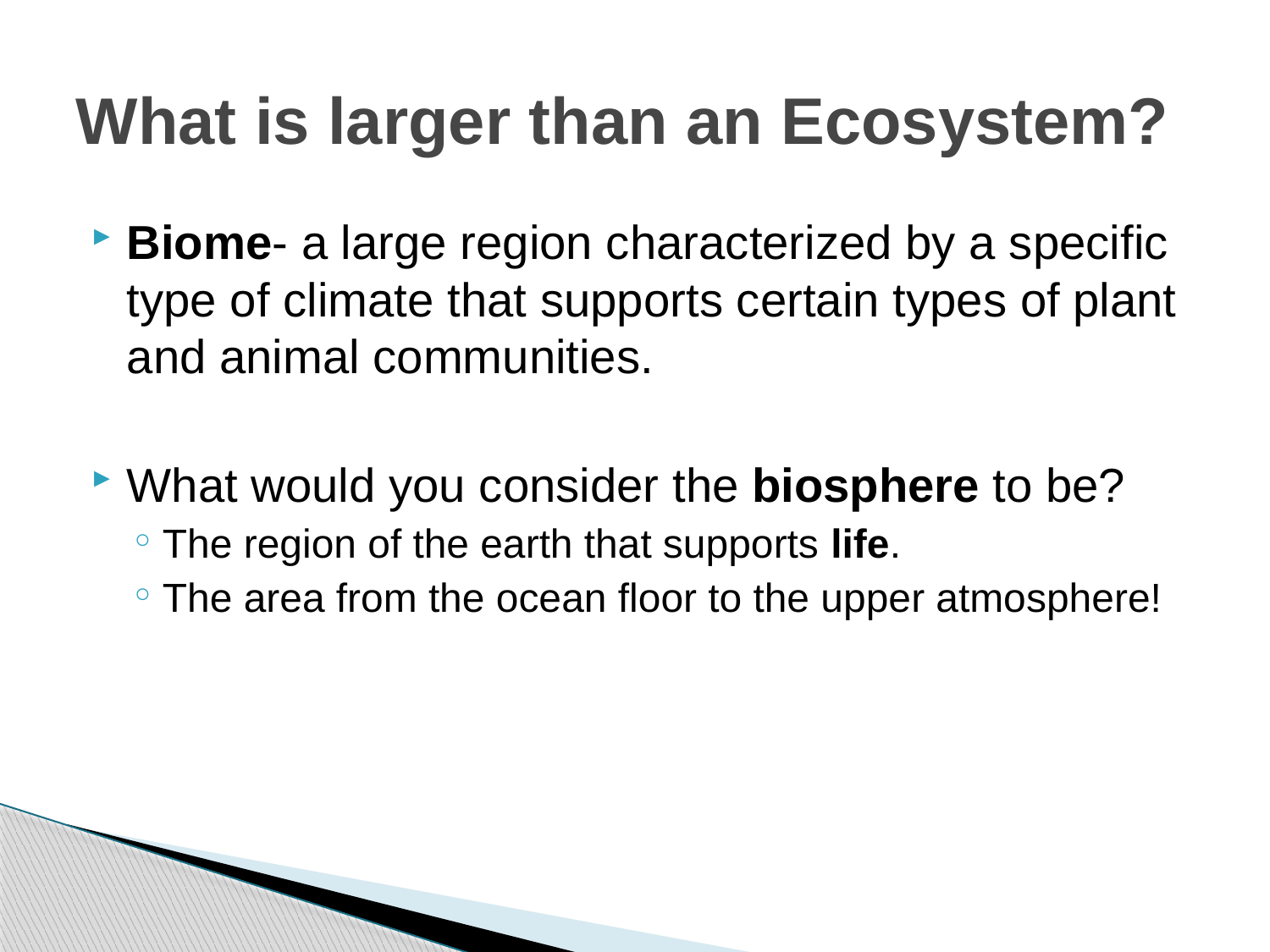

# What is larger than an Ecosystem?
Biome- a large region characterized by a specific type of climate that supports certain types of plant and animal communities.

What would you consider the biosphere to be?
The region of the earth that supports life.
The area from the ocean floor to the upper atmosphere!